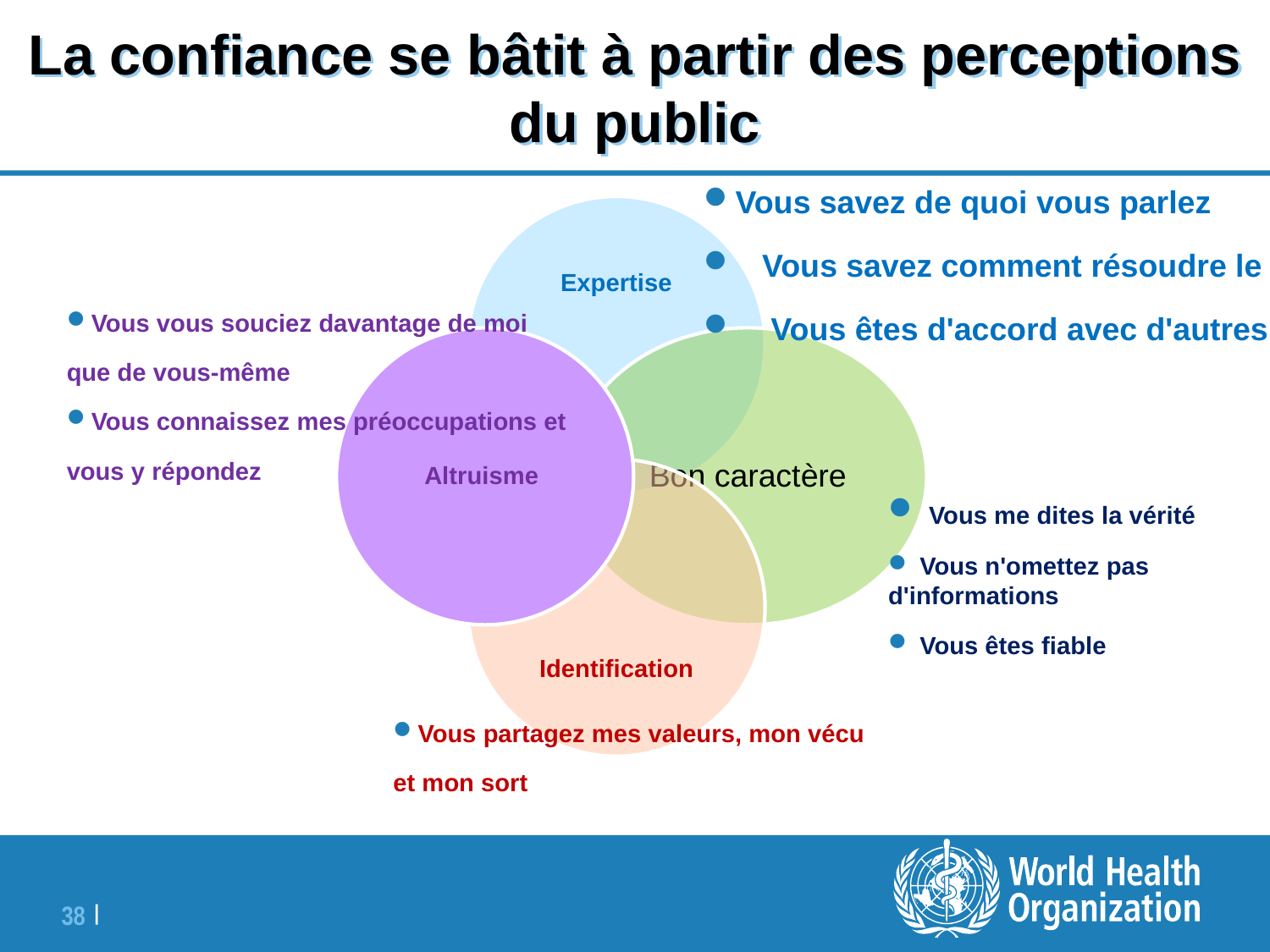

# La confiance se bâtit à partir des perceptions du public
Vous savez de quoi vous parlez
   Vous savez comment résoudre le problème
    Vous êtes d'accord avec d'autres experts reconnus

Expertise
Bon caractère
Identification
Altruisme
Vous vous souciez davantage de moi
que de vous-même
Vous connaissez mes préoccupations et
vous y répondez
 Vous me dites la vérité
 Vous n'omettez pas d'informations
 Vous êtes fiable
Vous partagez mes valeurs, mon vécu
et mon sort